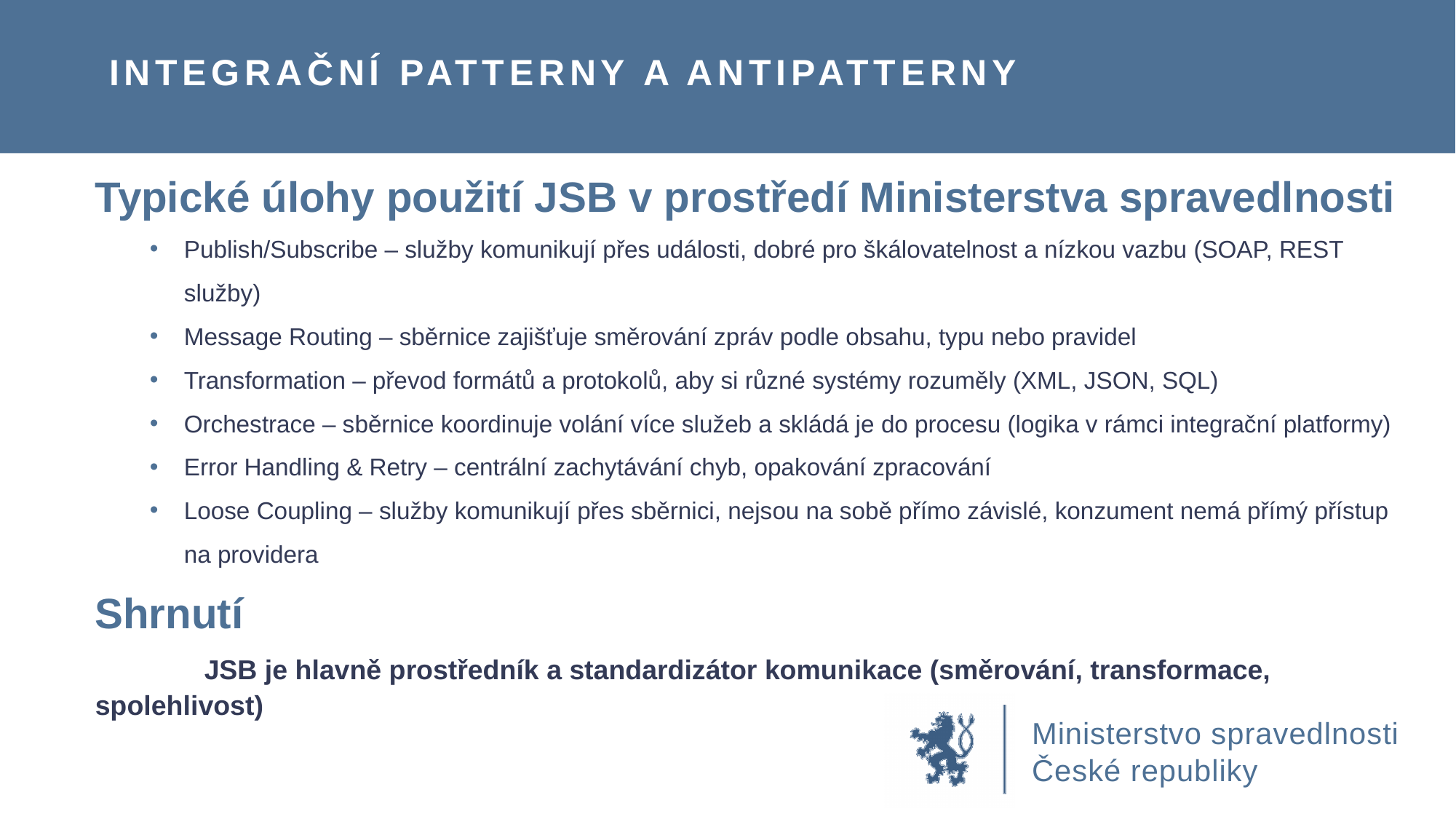

# Integrační patterny a antipatterny
Typické úlohy použití JSB v prostředí Ministerstva spravedlnosti
Publish/Subscribe – služby komunikují přes události, dobré pro škálovatelnost a nízkou vazbu (SOAP, REST služby)
Message Routing – sběrnice zajišťuje směrování zpráv podle obsahu, typu nebo pravidel
Transformation – převod formátů a protokolů, aby si různé systémy rozuměly (XML, JSON, SQL)
Orchestrace – sběrnice koordinuje volání více služeb a skládá je do procesu (logika v rámci integrační platformy)
Error Handling & Retry – centrální zachytávání chyb, opakování zpracování
Loose Coupling – služby komunikují přes sběrnici, nejsou na sobě přímo závislé, konzument nemá přímý přístup na providera
Shrnutí
	JSB je hlavně prostředník a standardizátor komunikace (směrování, transformace, spolehlivost)